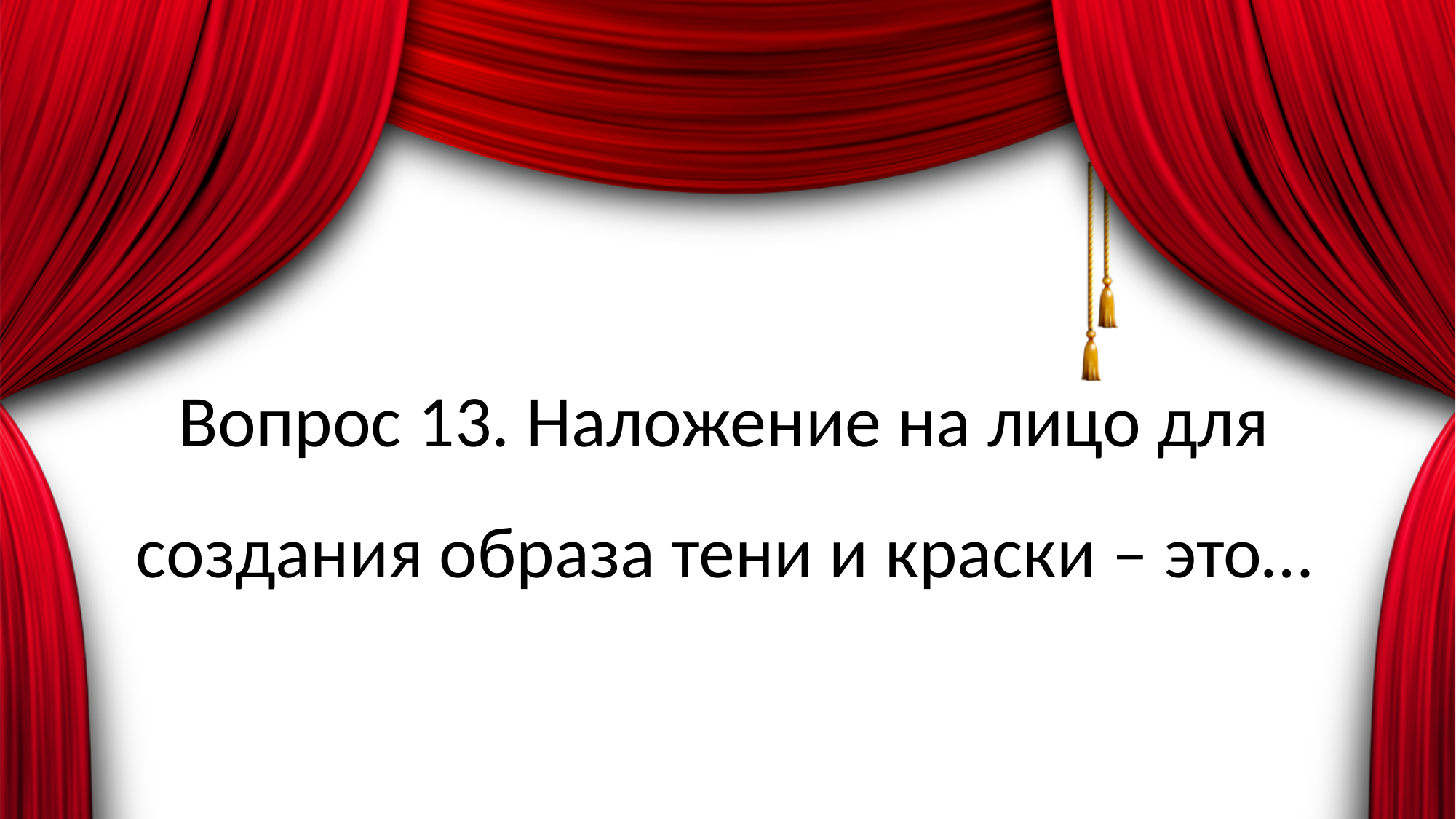

# Вопрос 13. Наложение на лицо для создания образа тени и краски – это…